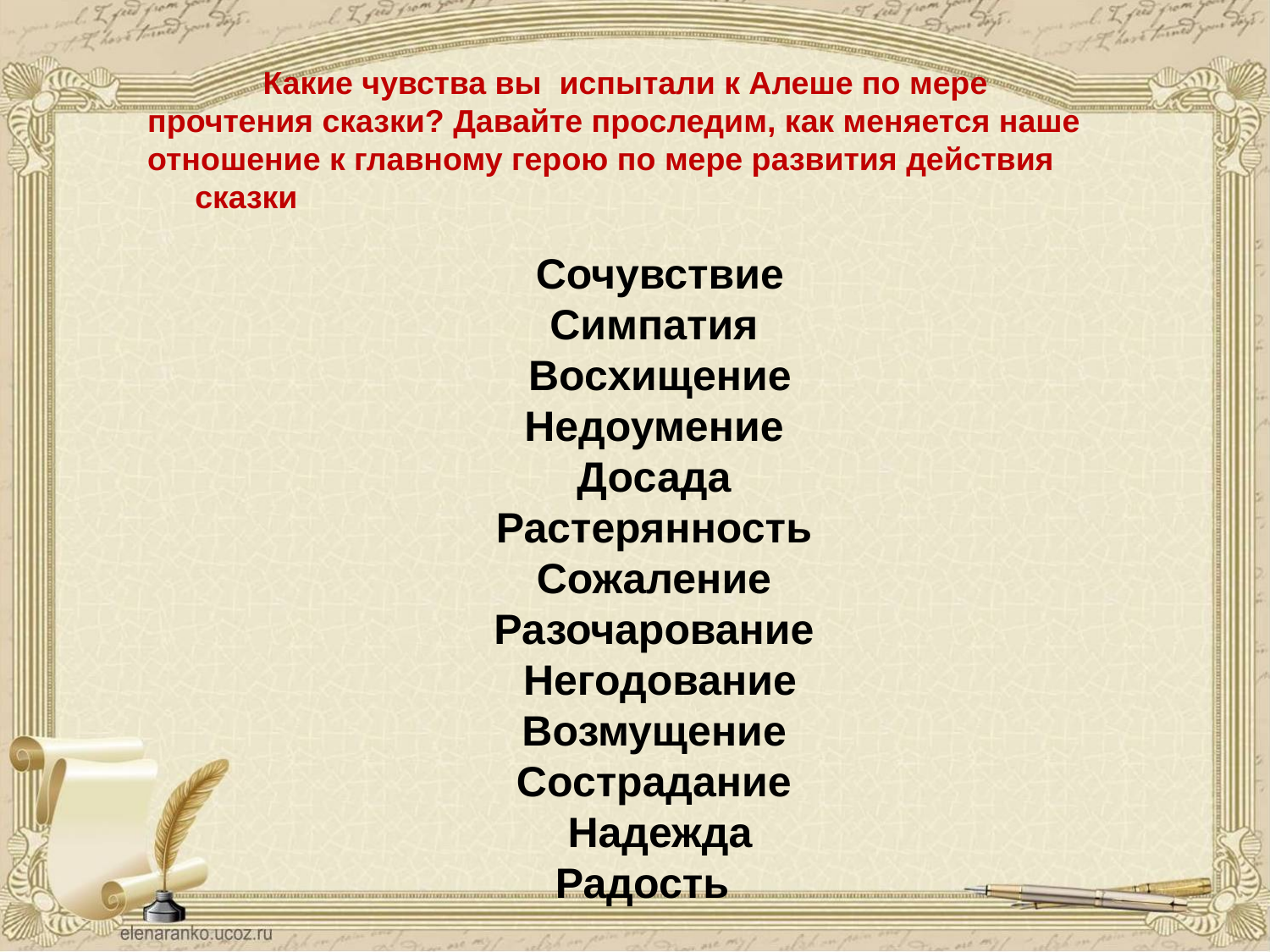

Какие чувства вы  испытали к Алеше по мере
прочтения сказки? Давайте проследим, как меняется наше
отношение к главному герою по мере развития действия сказки
Сочувствие
Симпатия
Восхищение
Недоумение
Досада
Растерянность
Сожаление
Разочарование
Негодование
Возмущение
Сострадание
Надежда
Радость